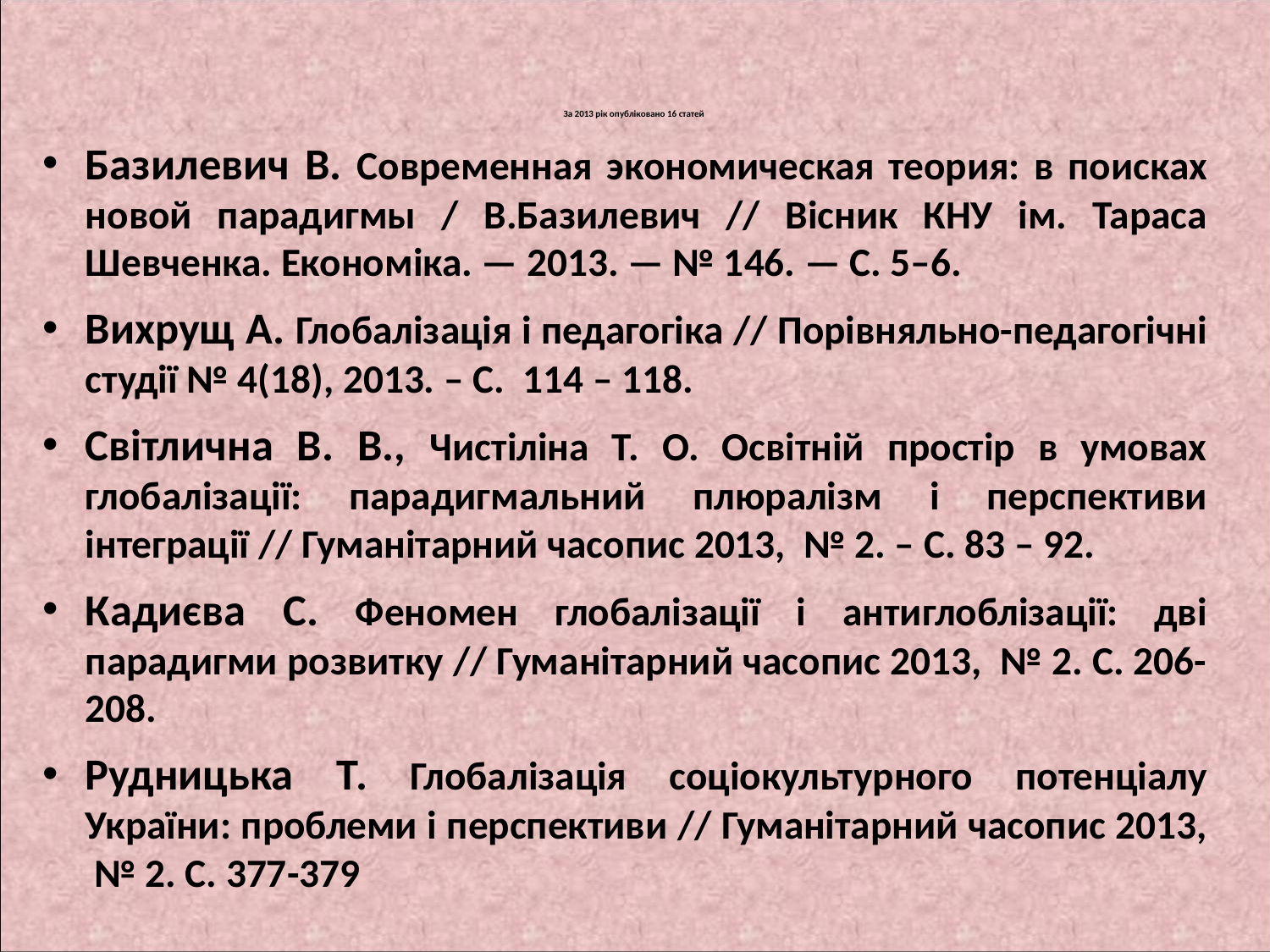

# За 2013 рік опубліковано 16 статей
Базилевич В. Современная экономическая теория: в поисках новой парадигмы / В.Базилевич // Вісник КНУ ім. Тараса Шевченка. Економіка. — 2013. — № 146. — С. 5–6.
Вихрущ А. Глобалізація і педагогіка // Порівняльно-педагогічні студії № 4(18), 2013. – С.  114 – 118.
Світлична В. В., Чистіліна Т. О. Освітній простір в умовах глобалізації: парадигмальний плюралізм і перспективи інтеграції // Гуманітарний часопис 2013,  № 2. – С. 83 – 92.
Кадиєва С. Феномен глобалізації і антиглоблізації: дві парадигми розвитку // Гуманітарний часопис 2013,  № 2. С. 206-208.
Рудницька Т. Глобалізація соціокультурного потенціалу України: проблеми і перспективи // Гуманітарний часопис 2013,  № 2. С. 377-379